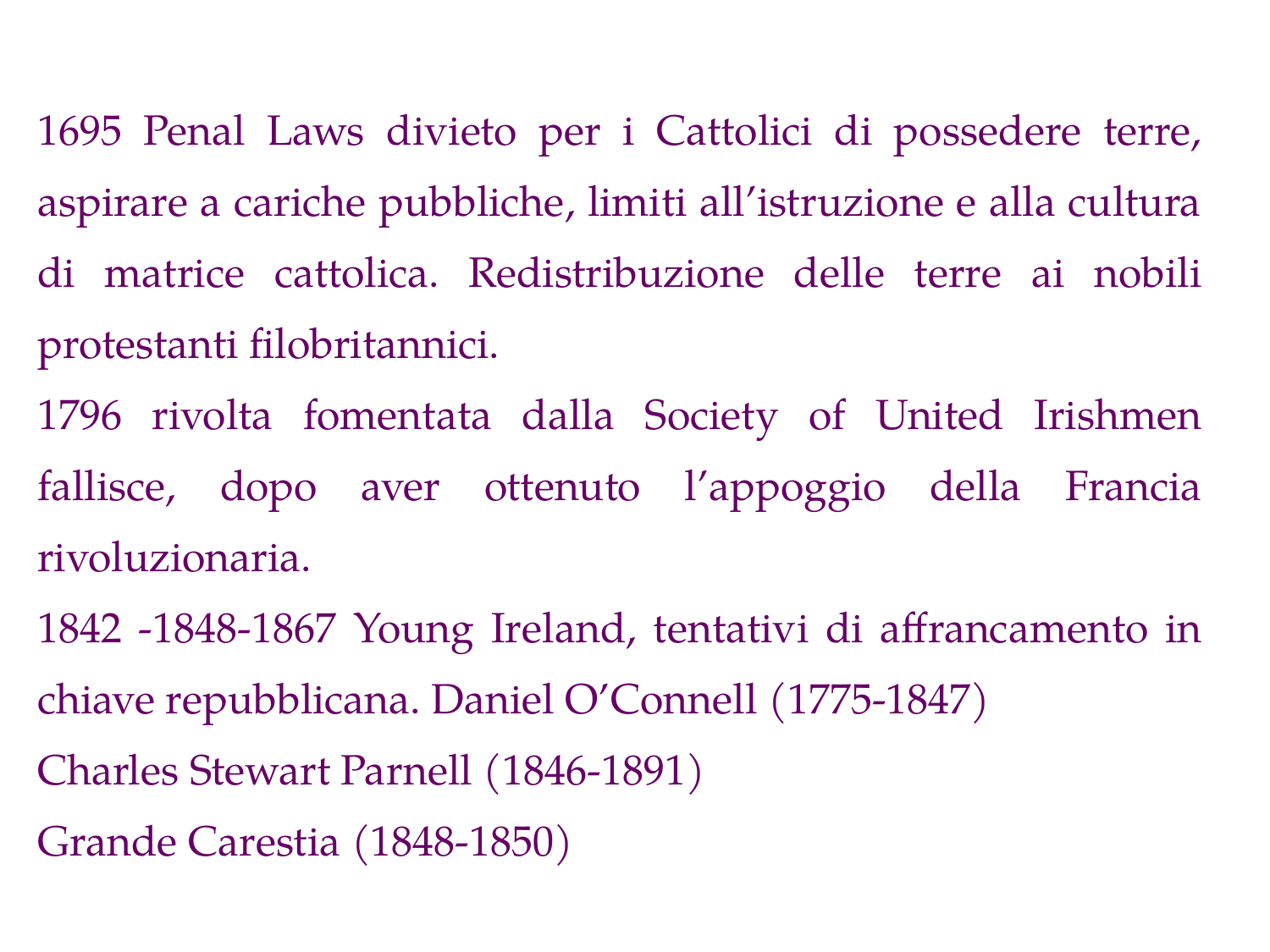

1695 Penal Laws divieto per i Cattolici di possedere terre, aspirare a cariche pubbliche, limiti all’istruzione e alla cultura di matrice cattolica. Redistribuzione delle terre ai nobili protestanti filobritannici.
1796 rivolta fomentata dalla Society of United Irishmen fallisce, dopo aver ottenuto l’appoggio della Francia rivoluzionaria.
1842 -1848-1867 Young Ireland, tentativi di affrancamento in chiave repubblicana. Daniel O’Connell (1775-1847)
Charles Stewart Parnell (1846-1891)
Grande Carestia (1848-1850)